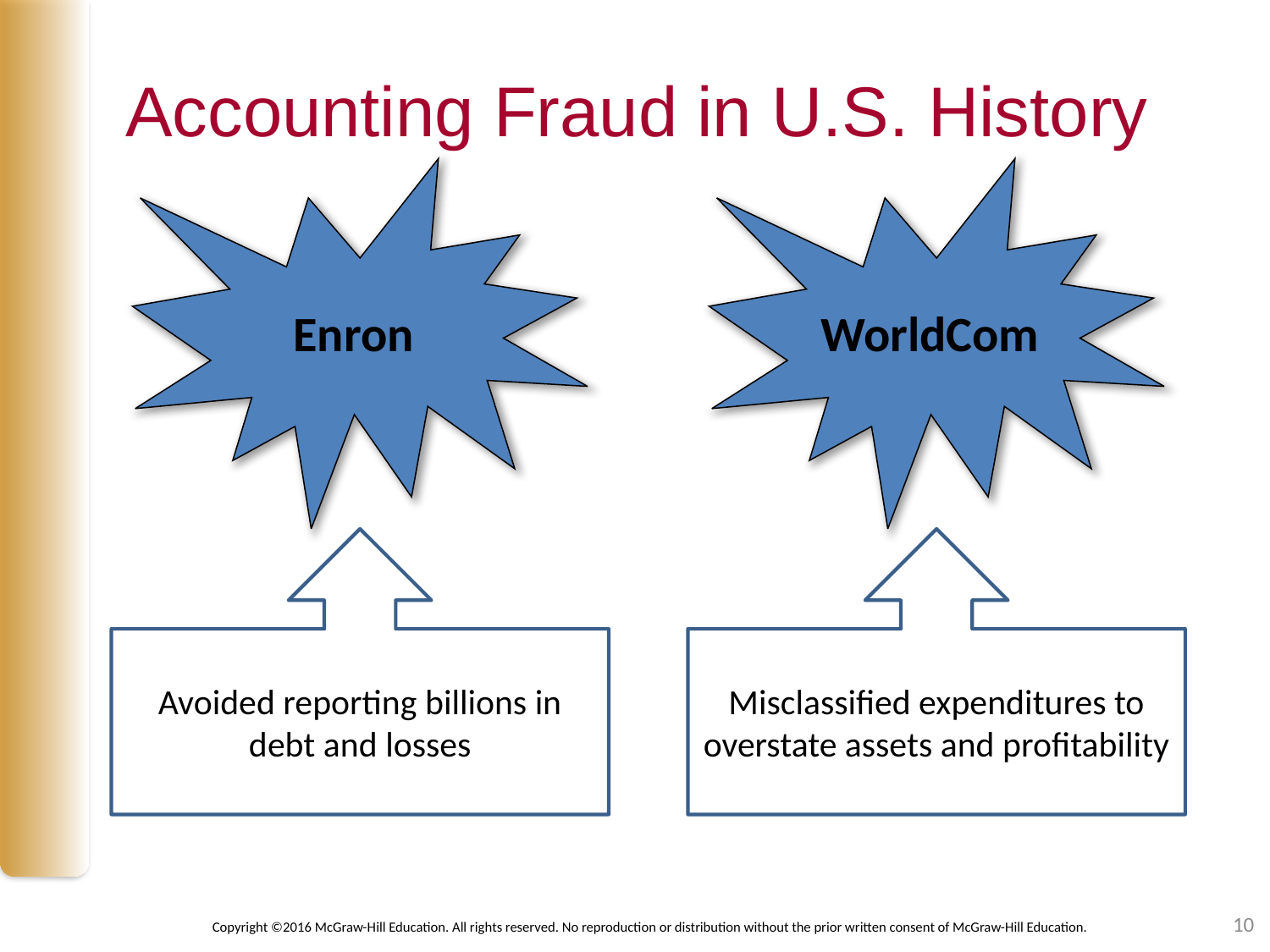

# Accounting Fraud in U.S. History

Enron

WorldCom

Avoided reporting billions in debt and losses
Misclassified expenditures to overstate assets and profitability
10
Copyright ©2016 McGraw-Hill Education. All rights reserved. No reproduction or distribution without the prior written consent of McGraw-Hill Education.